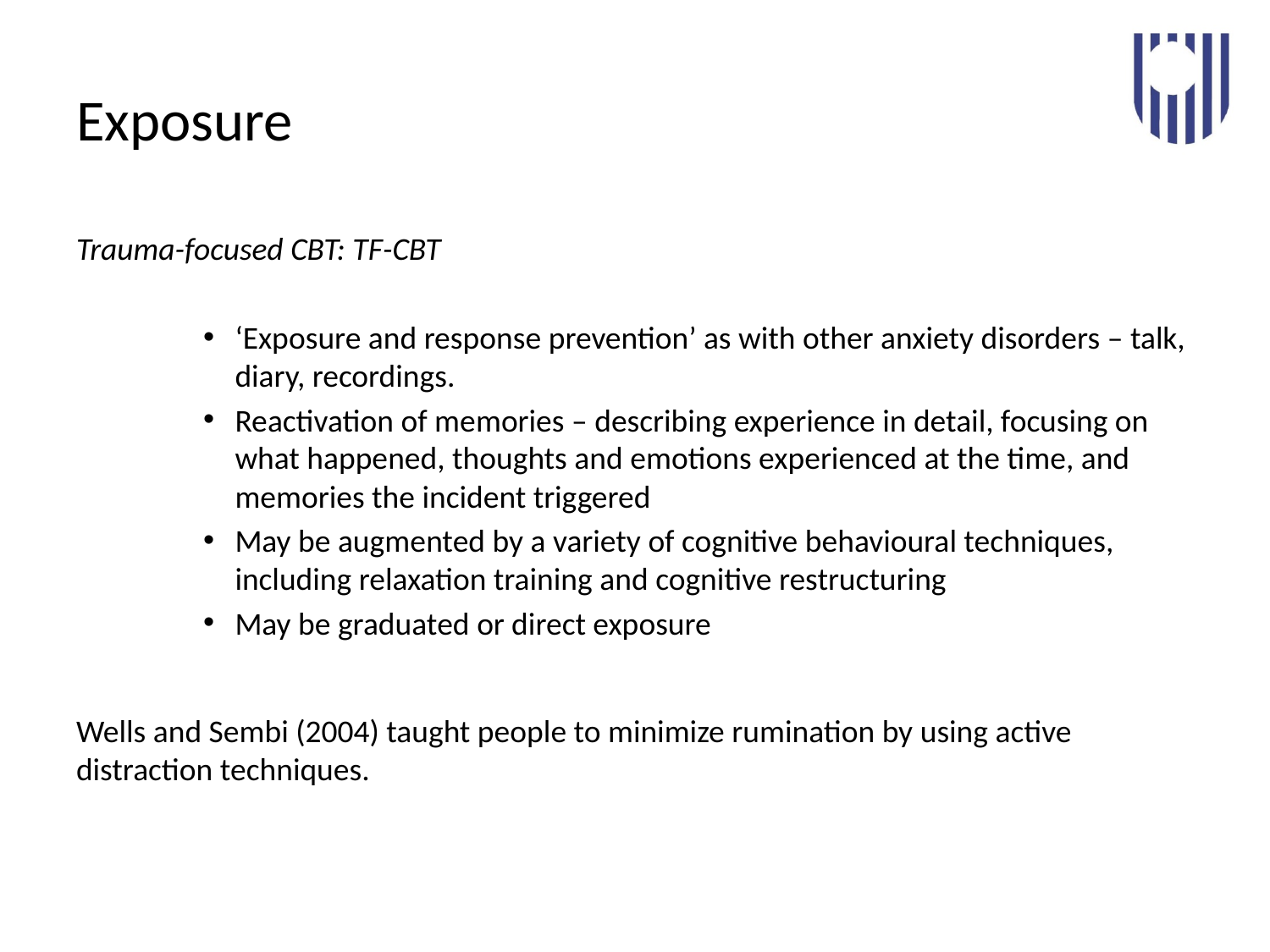

# Exposure
Trauma-focused CBT: TF-CBT

‘Exposure and response prevention’ as with other anxiety disorders – talk, diary, recordings.
Reactivation of memories – describing experience in detail, focusing on what happened, thoughts and emotions experienced at the time, and memories the incident triggered
May be augmented by a variety of cognitive behavioural techniques, including relaxation training and cognitive restructuring
May be graduated or direct exposure

Wells and Sembi (2004) taught people to minimize rumination by using active distraction techniques.